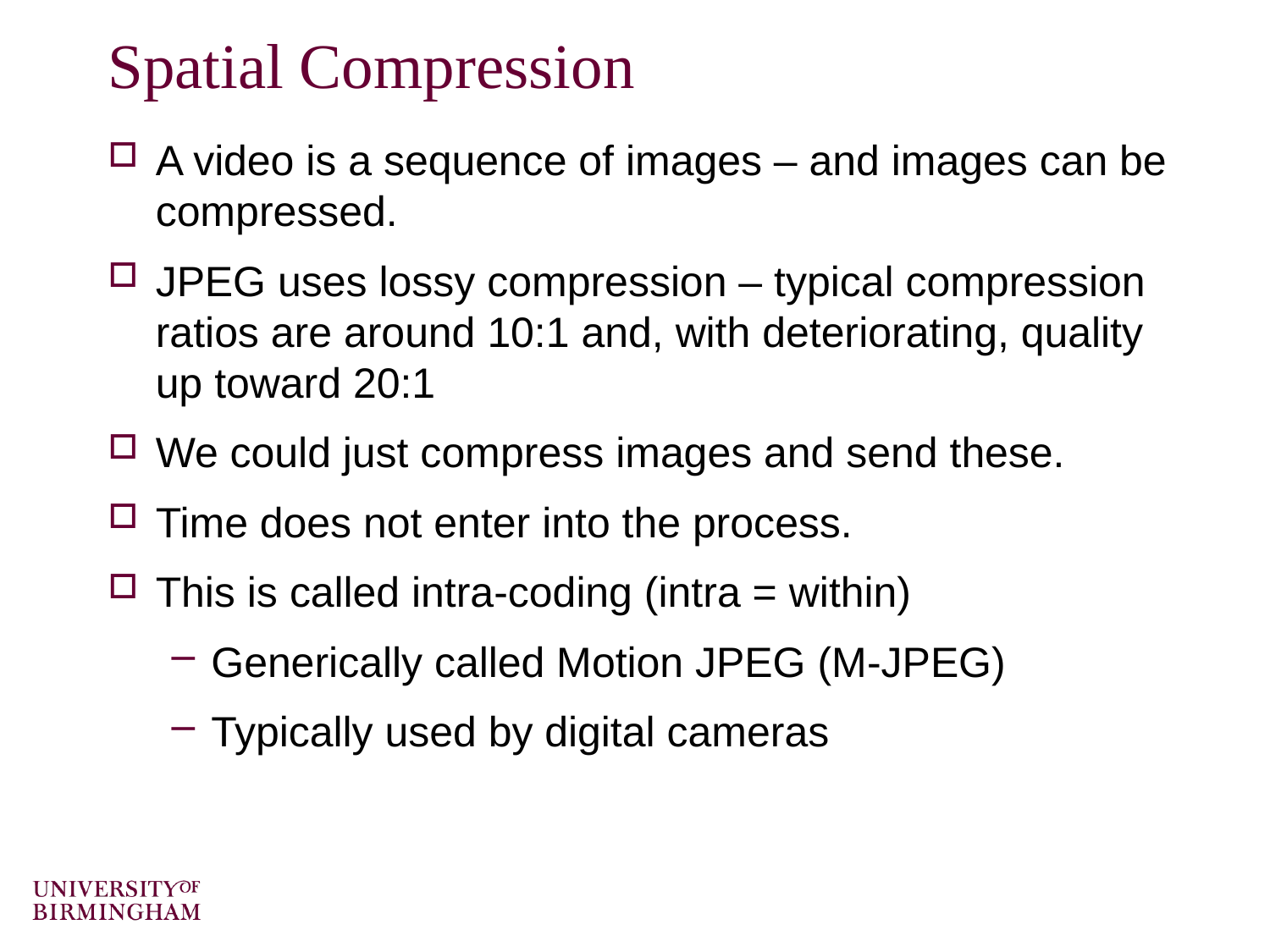

# Spatial Compression
A video is a sequence of images – and images can be compressed.
JPEG uses lossy compression – typical compression ratios are around 10:1 and, with deteriorating, quality up toward 20:1
We could just compress images and send these.
Time does not enter into the process.
This is called intra-coding (intra = within)
Generically called Motion JPEG (M-JPEG)
Typically used by digital cameras